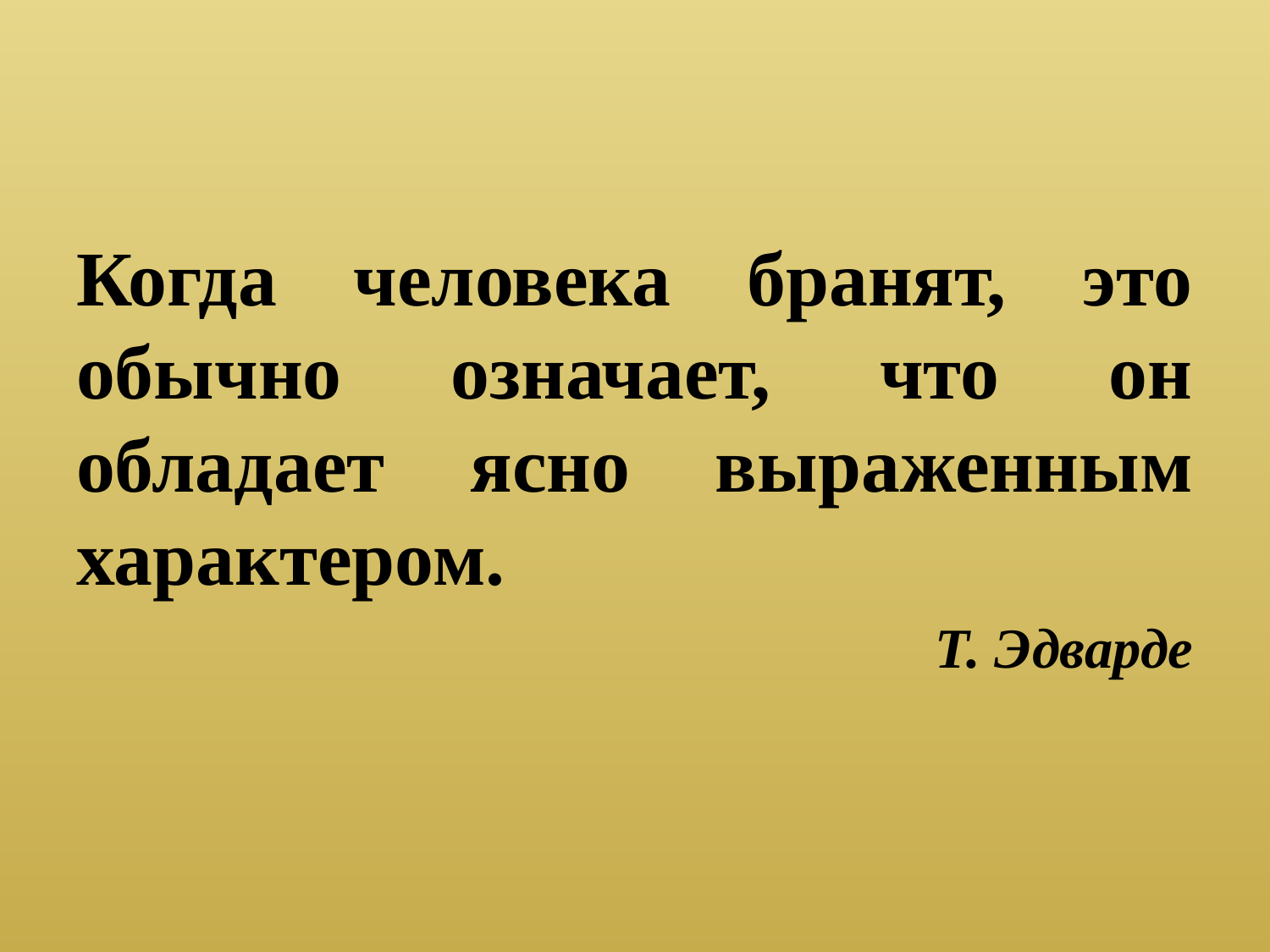

#
Когда человека бранят, это обычно означает, что он обладает ясно выраженным характером.
Т. Эдварде